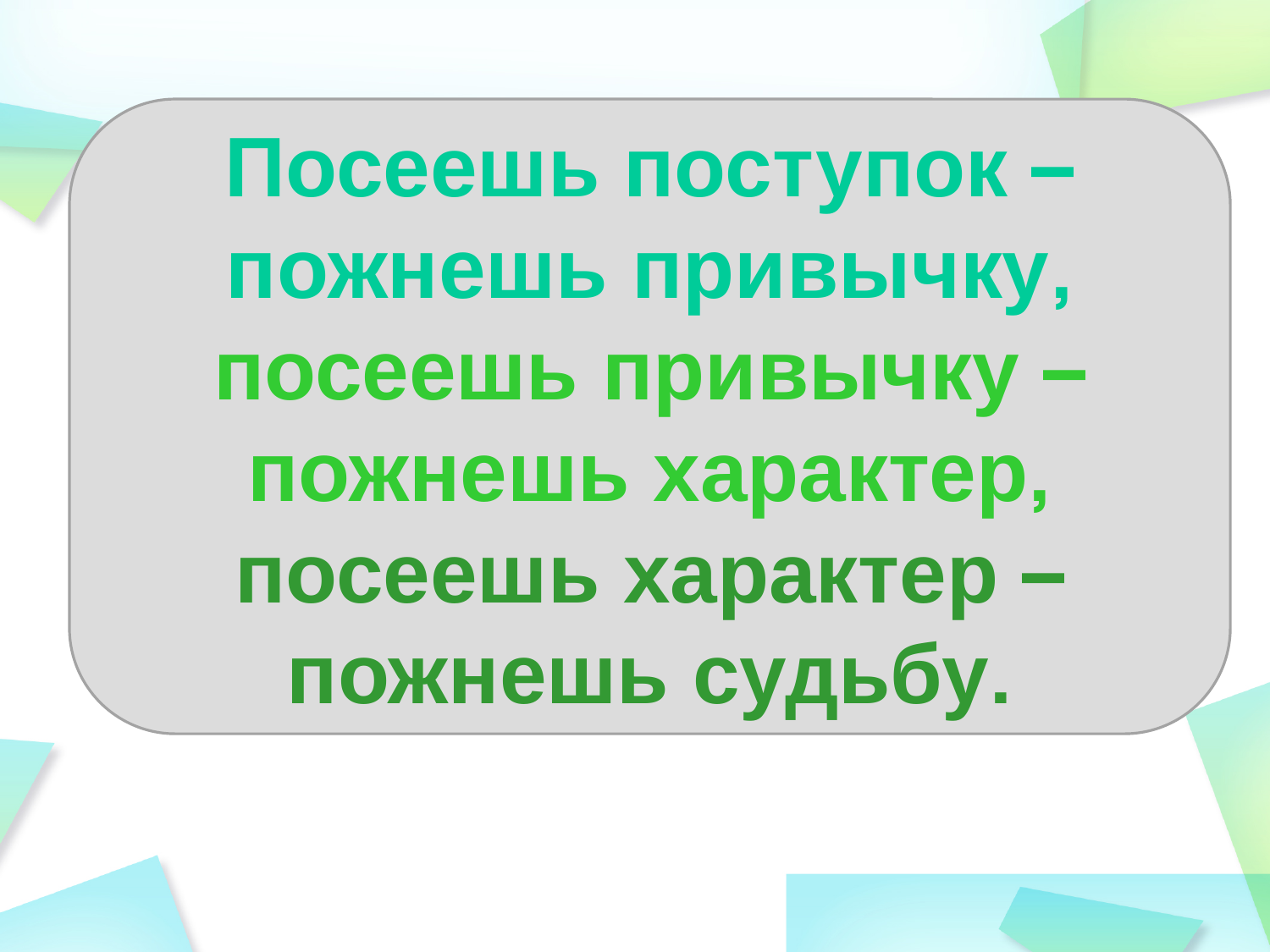

Посеешь поступок – пожнешь привычку, посеешь привычку – пожнешь характер, посеешь характер – пожнешь судьбу.